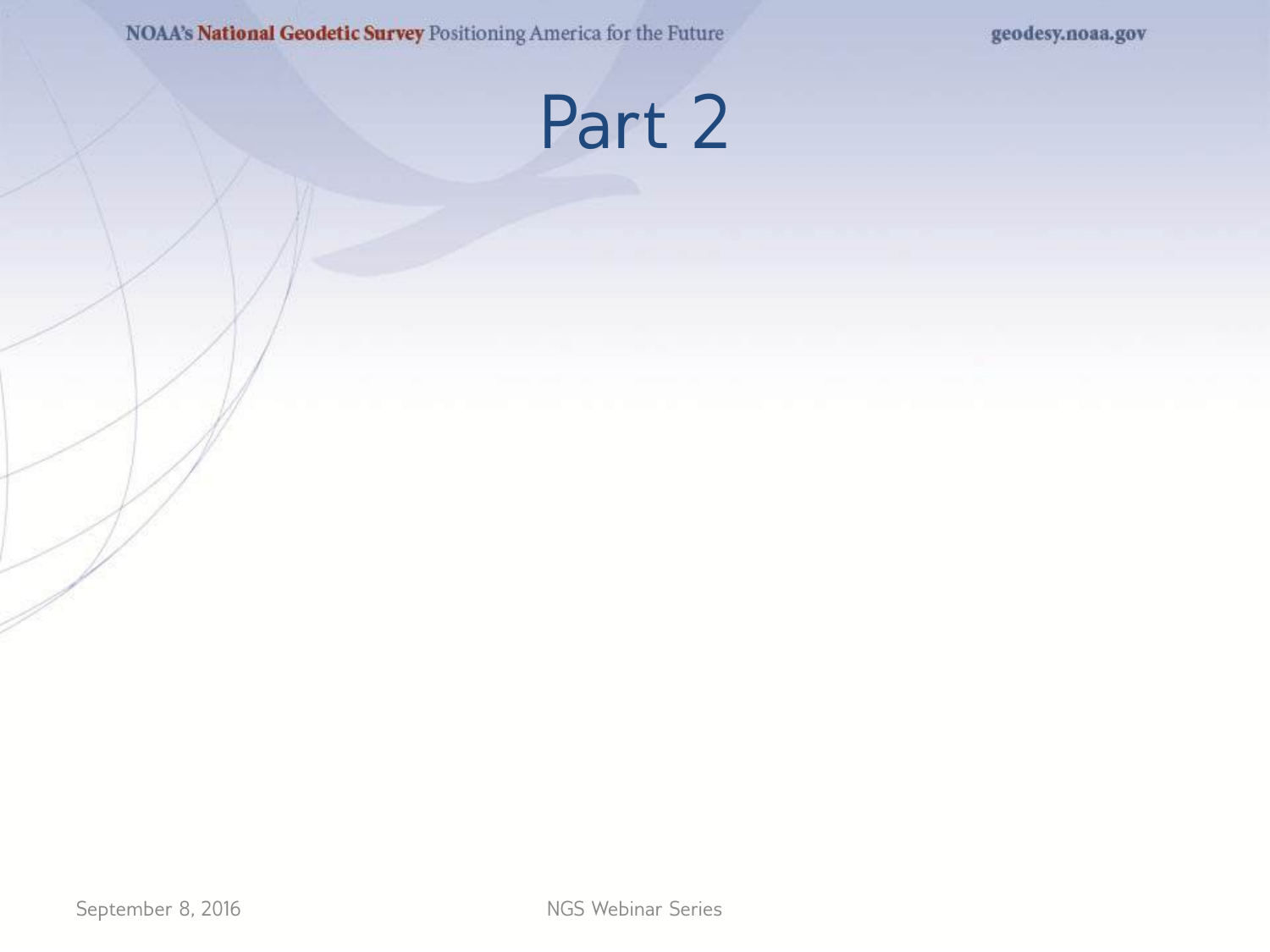

# Part 2

September 8, 2016
NGS Webinar Series